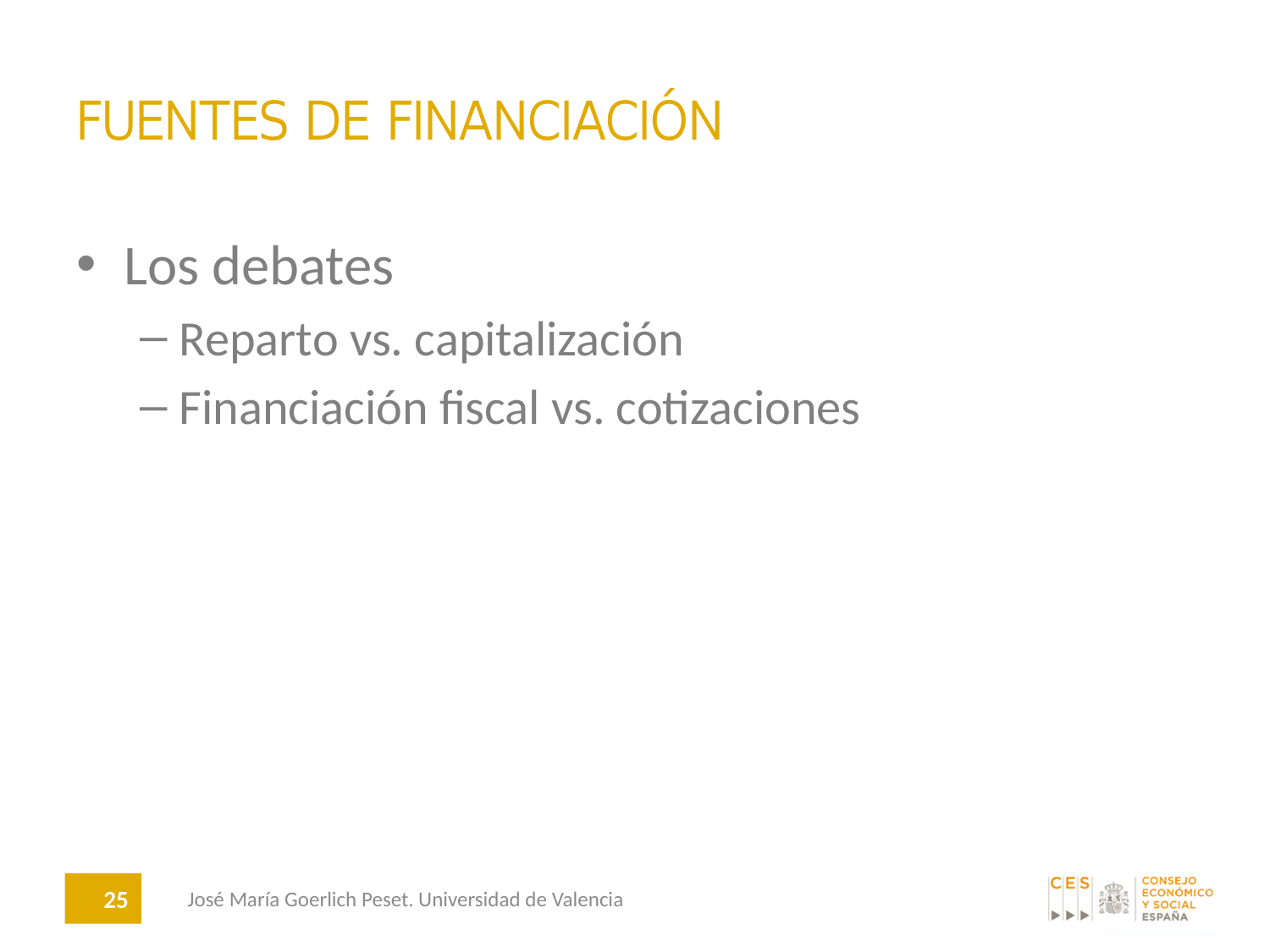

# Fuentes de financiación
Los debates
Reparto vs. capitalización
Financiación fiscal vs. cotizaciones
25
José María Goerlich Peset. Universidad de Valencia